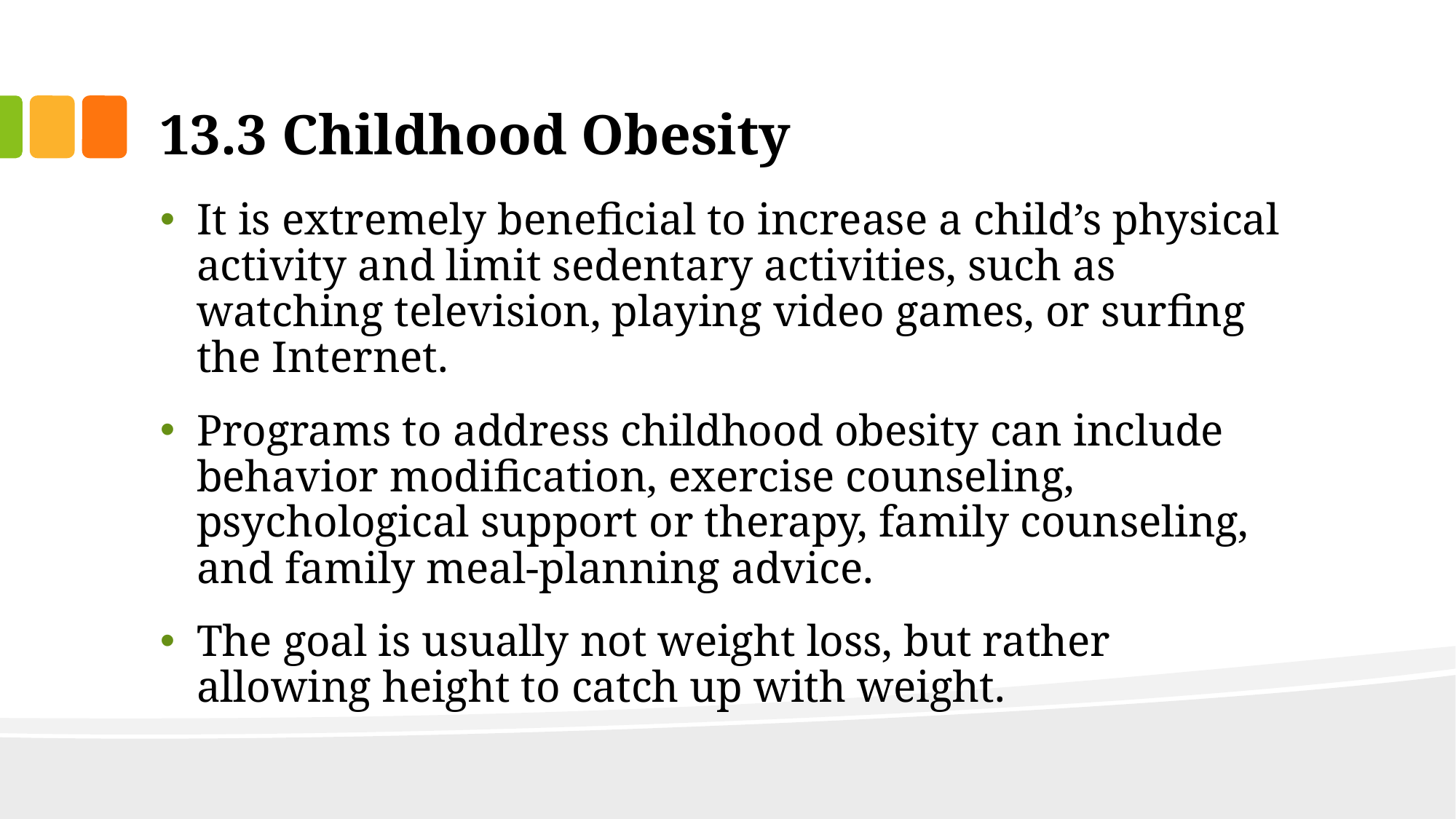

# 13.3 Childhood Obesity
It is extremely beneficial to increase a child’s physical activity and limit sedentary activities, such as watching television, playing video games, or surfing the Internet.
Programs to address childhood obesity can include behavior modification, exercise counseling, psychological support or therapy, family counseling, and family meal-planning advice.
The goal is usually not weight loss, but rather allowing height to catch up with weight.